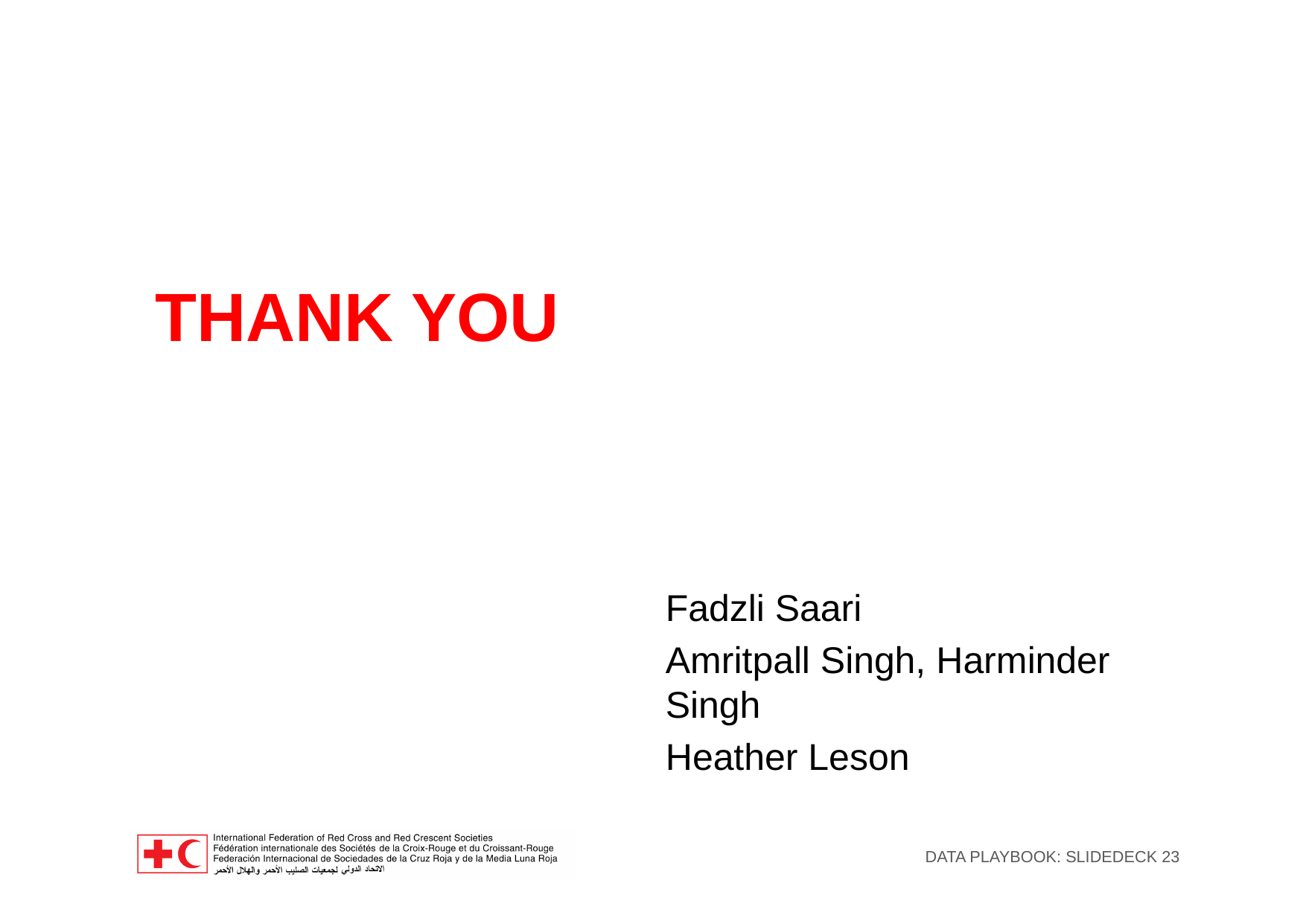

Fadzli Saari
Amritpall Singh, Harminder Singh
Heather Leson